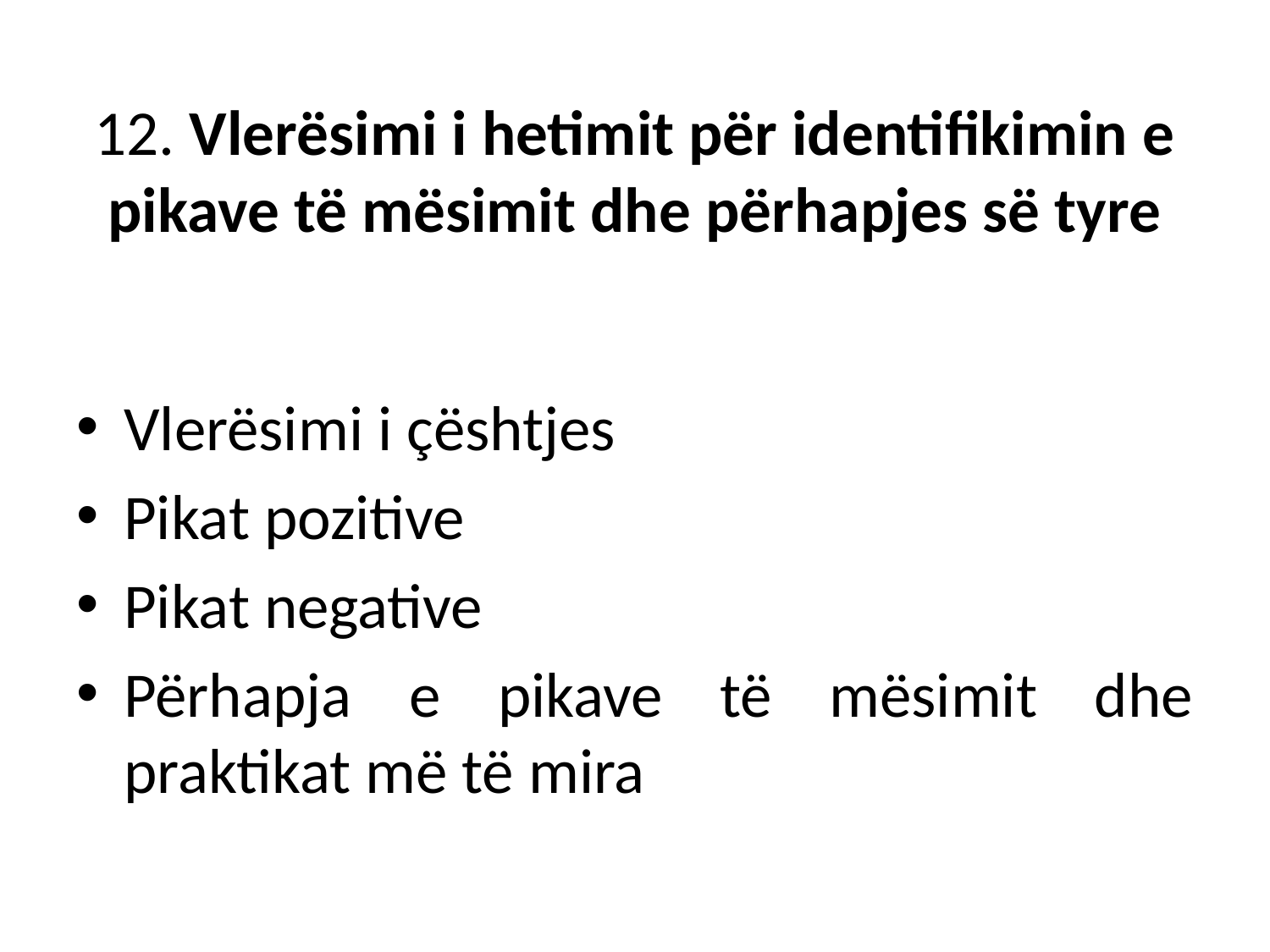

# 12. Vlerësimi i hetimit për identifikimin e pikave të mësimit dhe përhapjes së tyre
Vlerësimi i çështjes
Pikat pozitive
Pikat negative
Përhapja e pikave të mësimit dhe praktikat më të mira